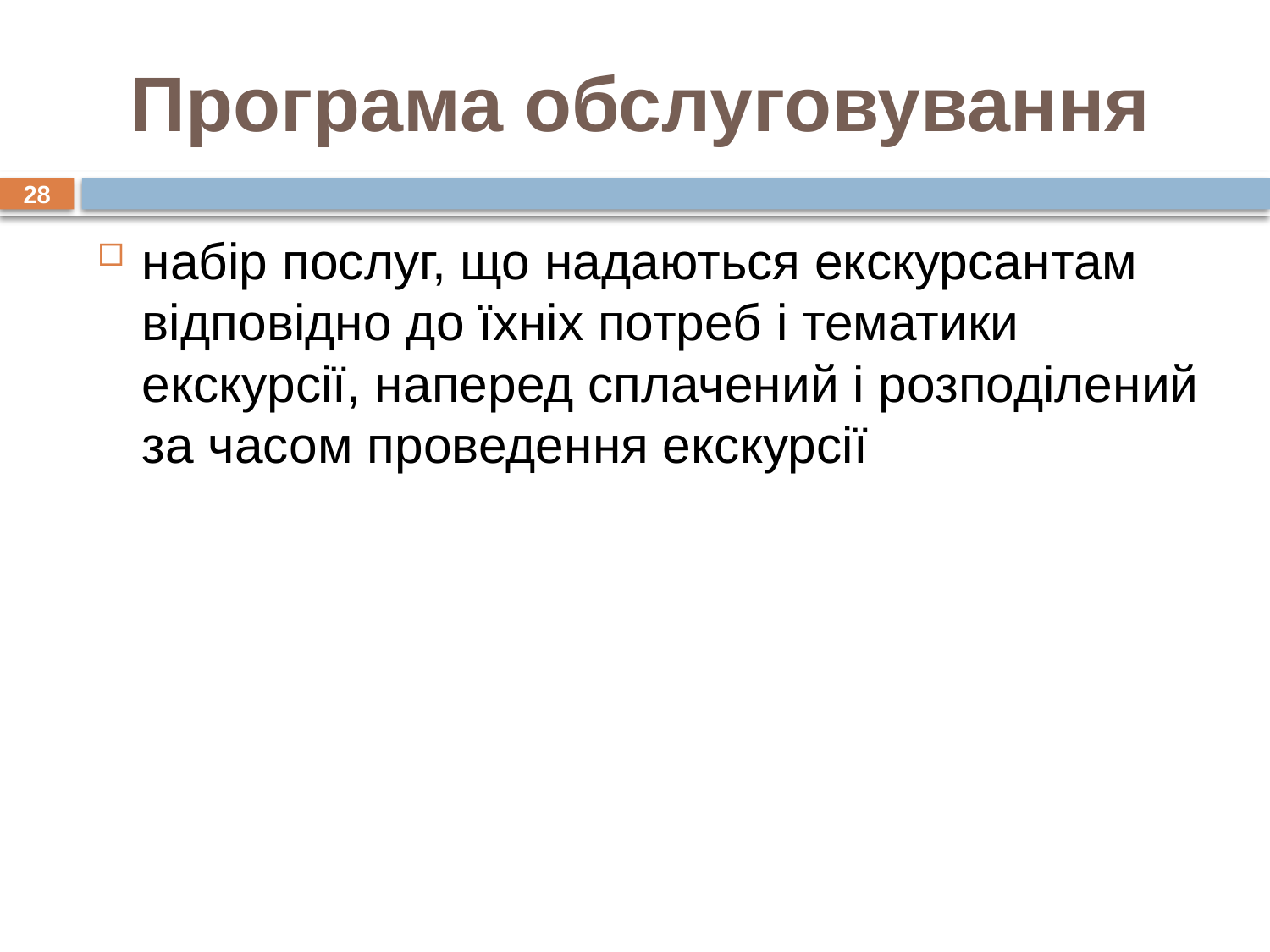

# Програма обслуговування
28
набір послуг, що надаються екскурсантам відповідно до їхніх потреб і тематики екскурсії, наперед сплачений і розподілений за часом проведення екскурсії